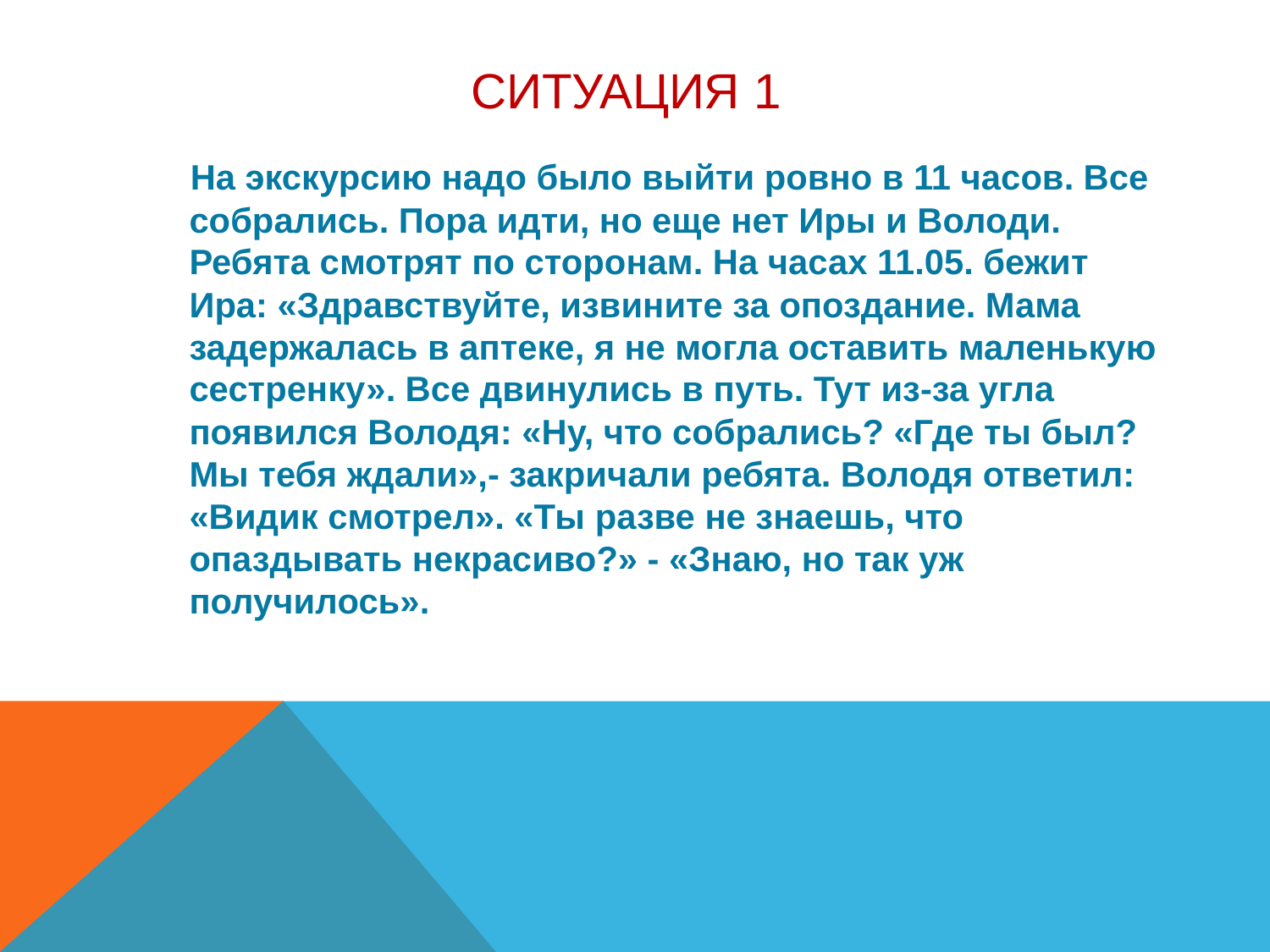

# Ситуация 1
     На экскурсию надо было выйти ровно в 11 часов. Все собрались. Пора идти, но еще нет Иры и Володи. Ребята смотрят по сторонам. На часах 11.05. бежит Ира: «Здравствуйте, извините за опоздание. Мама задержалась в аптеке, я не могла оставить маленькую сестренку». Все двинулись в путь. Тут из-за угла появился Володя: «Ну, что собрались? «Где ты был? Мы тебя ждали»,- закричали ребята. Володя ответил: «Видик смотрел». «Ты разве не знаешь, что опаздывать некрасиво?» - «Знаю, но так уж получилось».